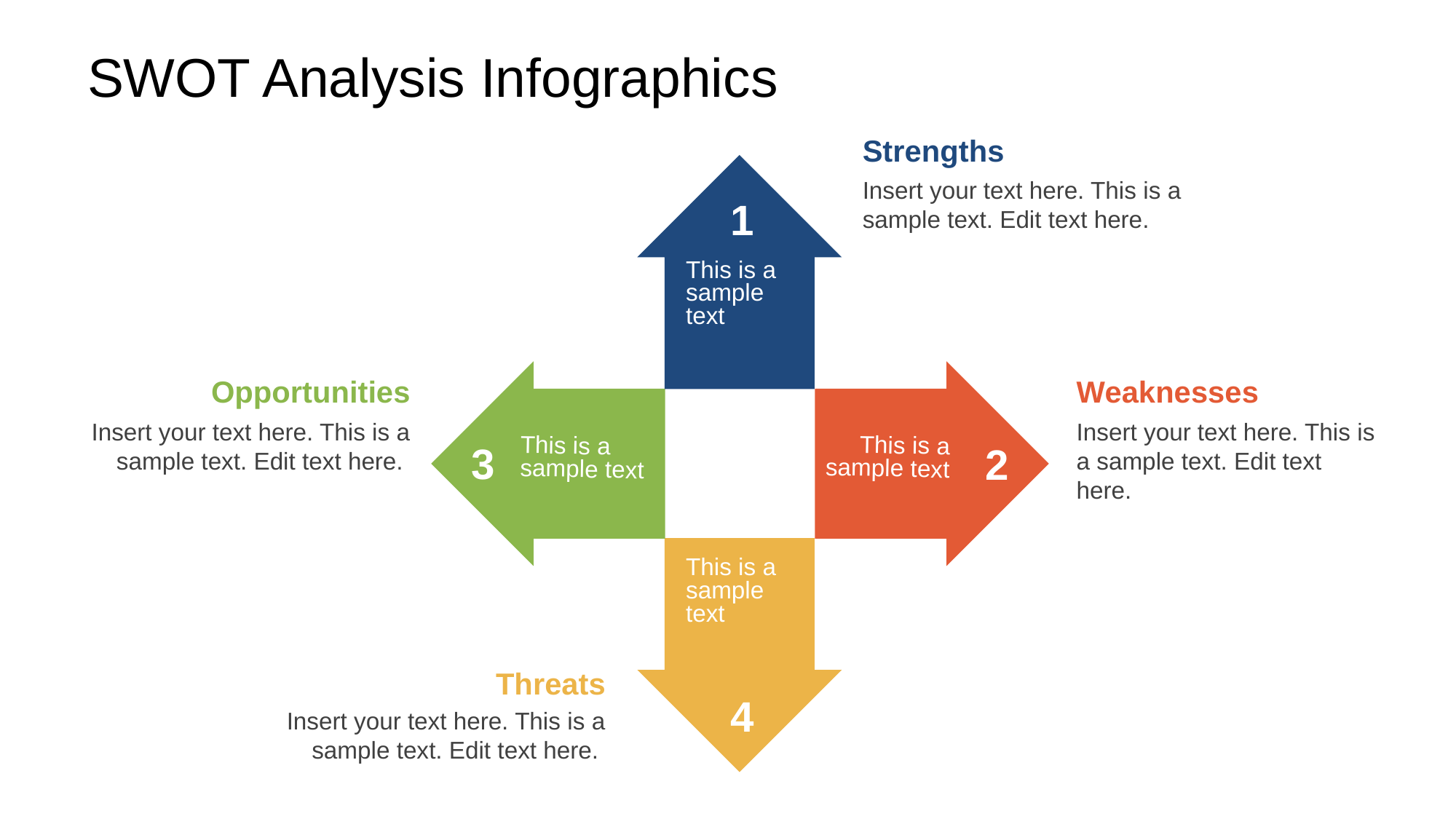

# SWOT Analysis Infographics
Strengths
Insert your text here. This is a sample text. Edit text here.

2
1
This is a sample text
This is a sample text
This is a sample text
This is a sample text
4
3
Opportunities
Weaknesses
Insert your text here. This is a sample text. Edit text here.
Insert your text here. This is a sample text. Edit text here.
Threats
Insert your text here. This is a sample text. Edit text here.